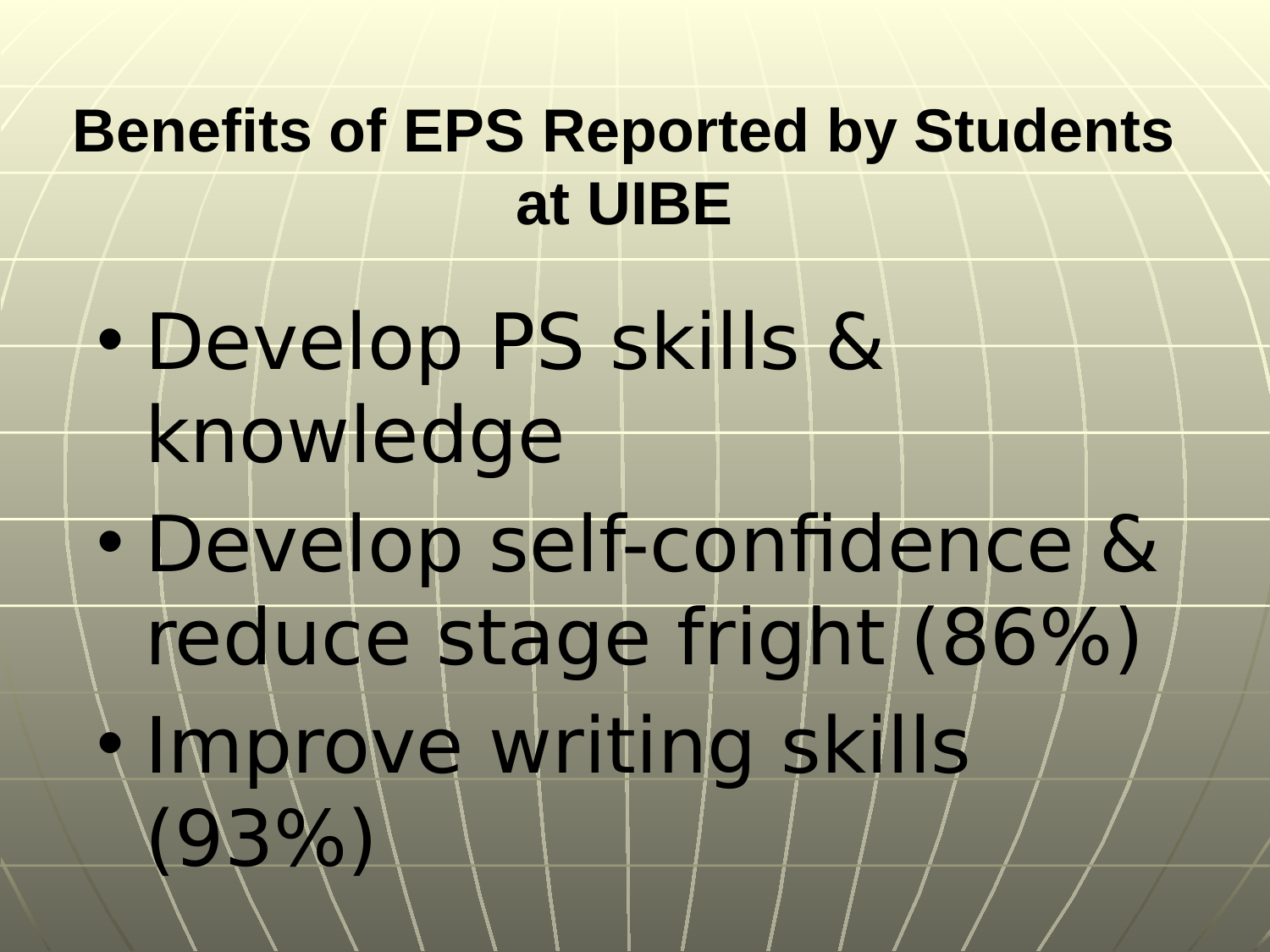

Benefits of EPS Reported by Students at UIBE
Develop PS skills & knowledge
Develop self-confidence & reduce stage fright (86%)
Improve writing skills (93%)